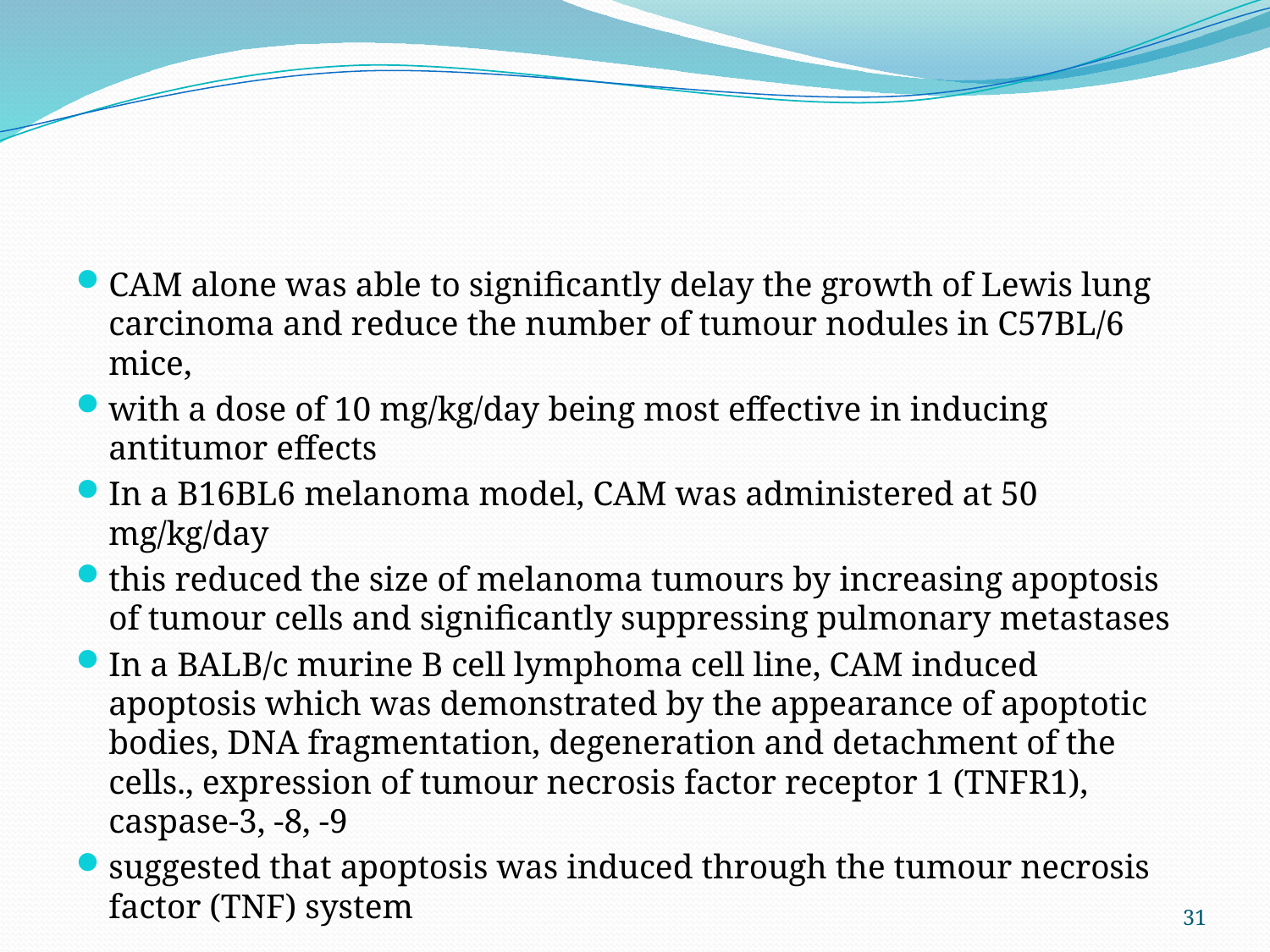

CAM alone was able to significantly delay the growth of Lewis lung carcinoma and reduce the number of tumour nodules in C57BL/6 mice,
with a dose of 10 mg/kg/day being most effective in inducing antitumor effects
In a B16BL6 melanoma model, CAM was administered at 50 mg/kg/day
this reduced the size of melanoma tumours by increasing apoptosis of tumour cells and significantly suppressing pulmonary metastases
In a BALB/c murine B cell lymphoma cell line, CAM induced apoptosis which was demonstrated by the appearance of apoptotic bodies, DNA fragmentation, degeneration and detachment of the cells., expression of tumour necrosis factor receptor 1 (TNFR1), caspase-3, -8, -9
suggested that apoptosis was induced through the tumour necrosis factor (TNF) system
#
31